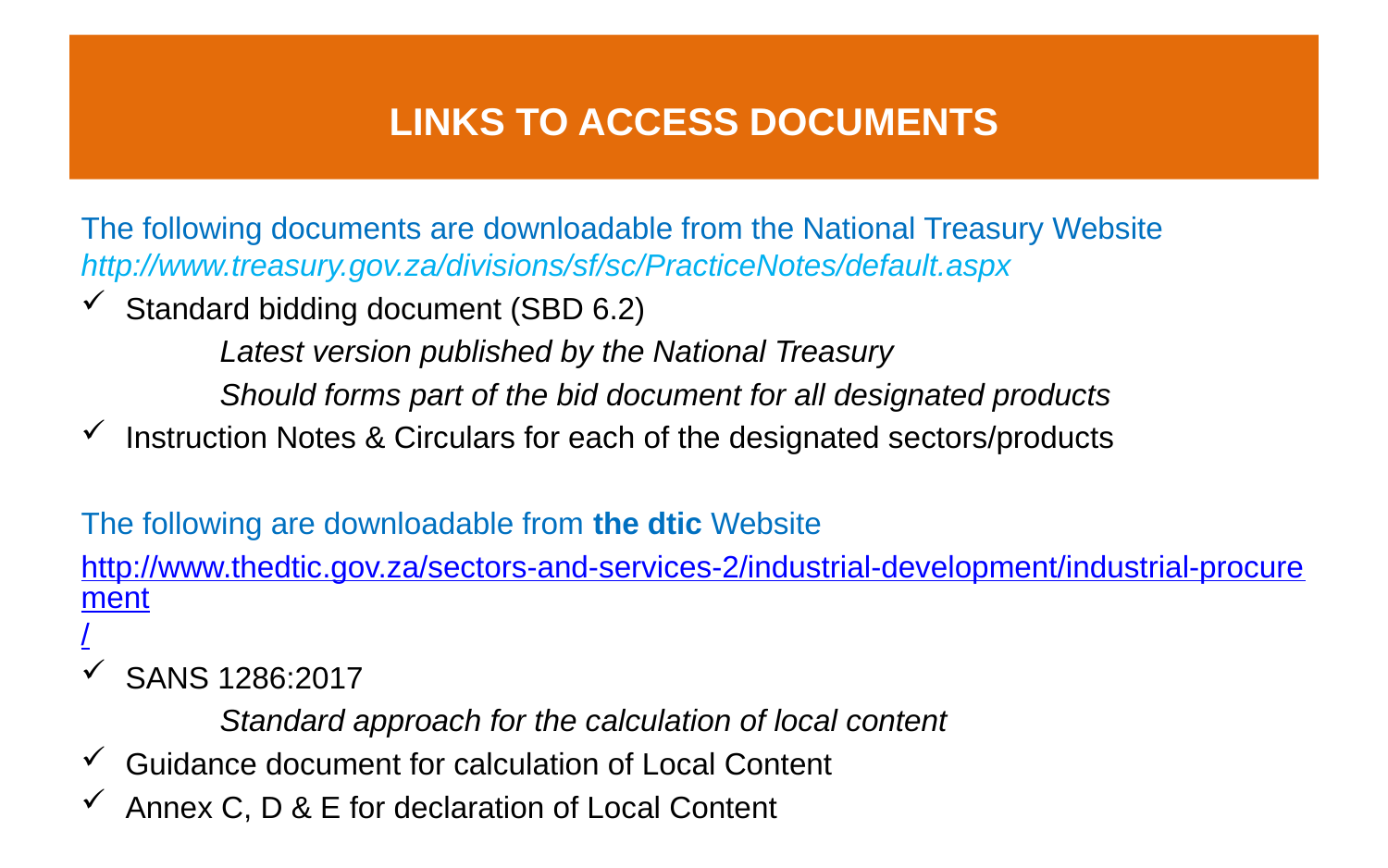

# LINKS TO ACCESS DOCUMENTS
The following documents are downloadable from the National Treasury Website http://www.treasury.gov.za/divisions/sf/sc/PracticeNotes/default.aspx
Standard bidding document (SBD 6.2)
	Latest version published by the National Treasury
	Should forms part of the bid document for all designated products
Instruction Notes & Circulars for each of the designated sectors/products

The following are downloadable from the dtic Website
http://www.thedtic.gov.za/sectors-and-services-2/industrial-development/industrial-procurement/
SANS 1286:2017
	Standard approach for the calculation of local content
Guidance document for calculation of Local Content
Annex C, D & E for declaration of Local Content